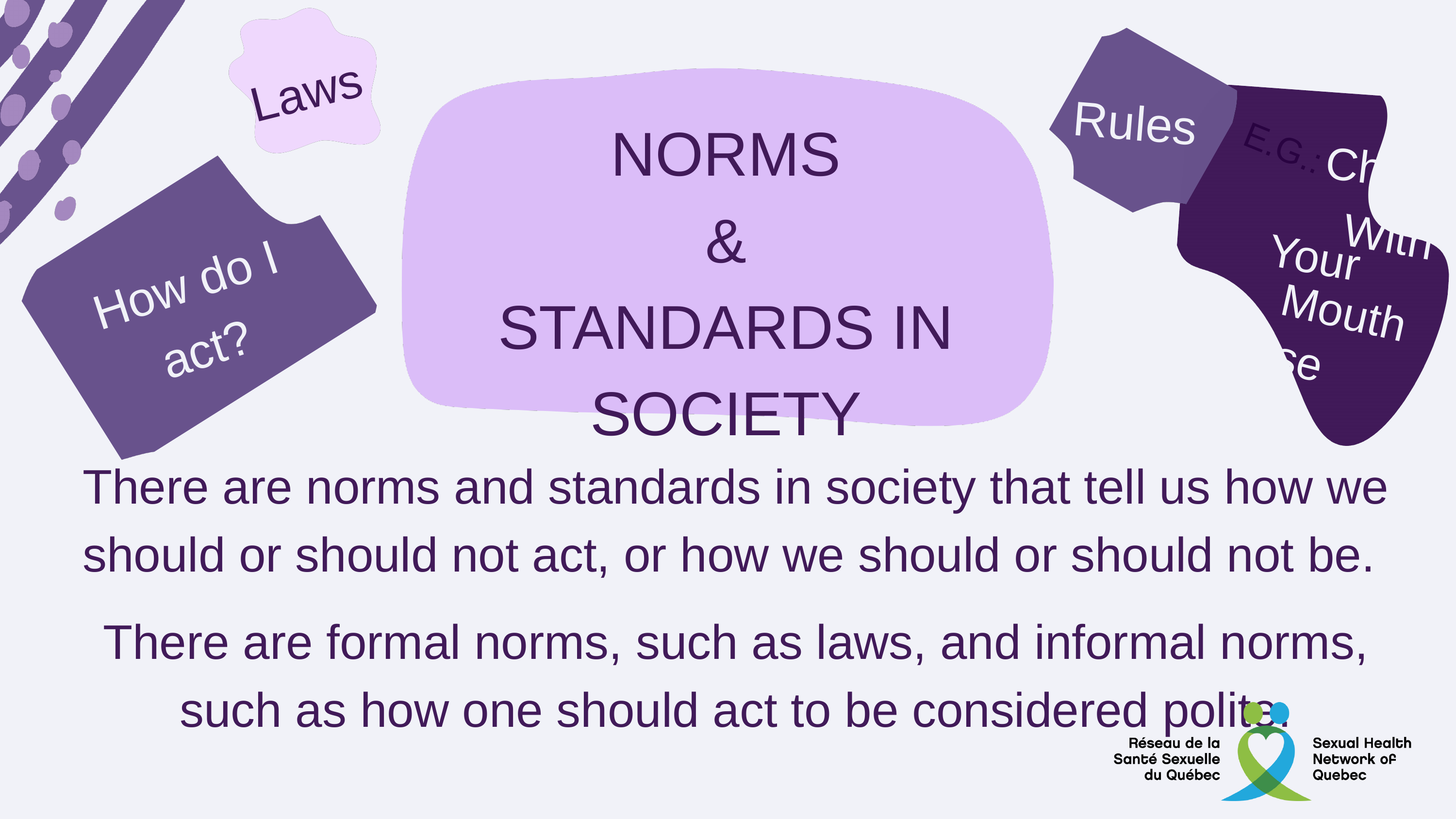

Laws

Chew

With
Your
Mouth
Closed
Rules
NORMS
&
STANDARDS IN SOCIETY
E.G.:

How do I act?
There are norms and standards in society that tell us how we should or should not act, or how we should or should not be.
There are formal norms, such as laws, and informal norms, such as how one should act to be considered polite.